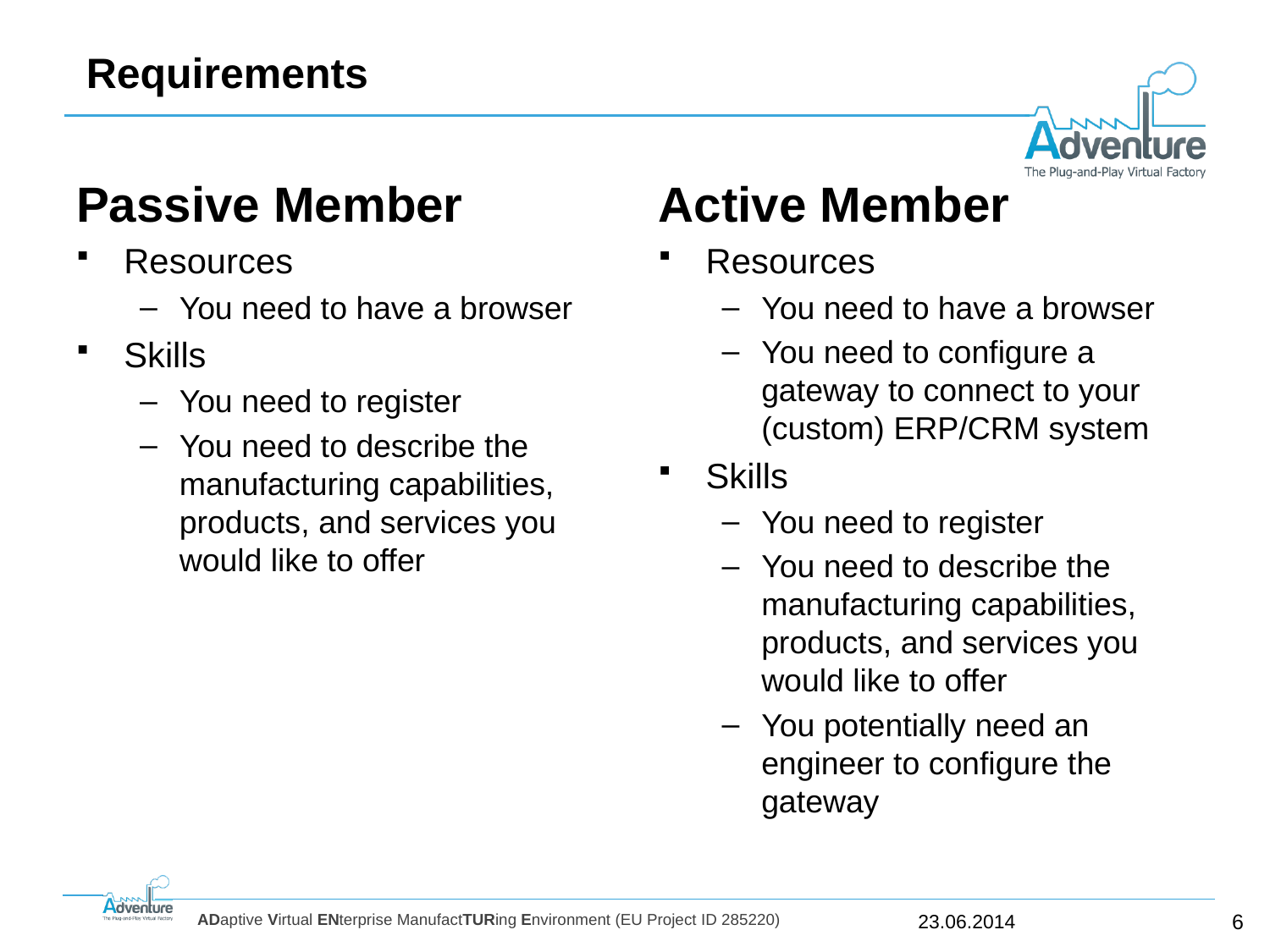

# Requirements
Passive Member
Resources
You need to have a browser
Skills
You need to register
You need to describe the manufacturing capabilities, products, and services you would like to offer
Active Member
Resources
You need to have a browser
You need to configure a gateway to connect to your (custom) ERP/CRM system
Skills
You need to register
You need to describe the manufacturing capabilities, products, and services you would like to offer
You potentially need an engineer to configure the gateway